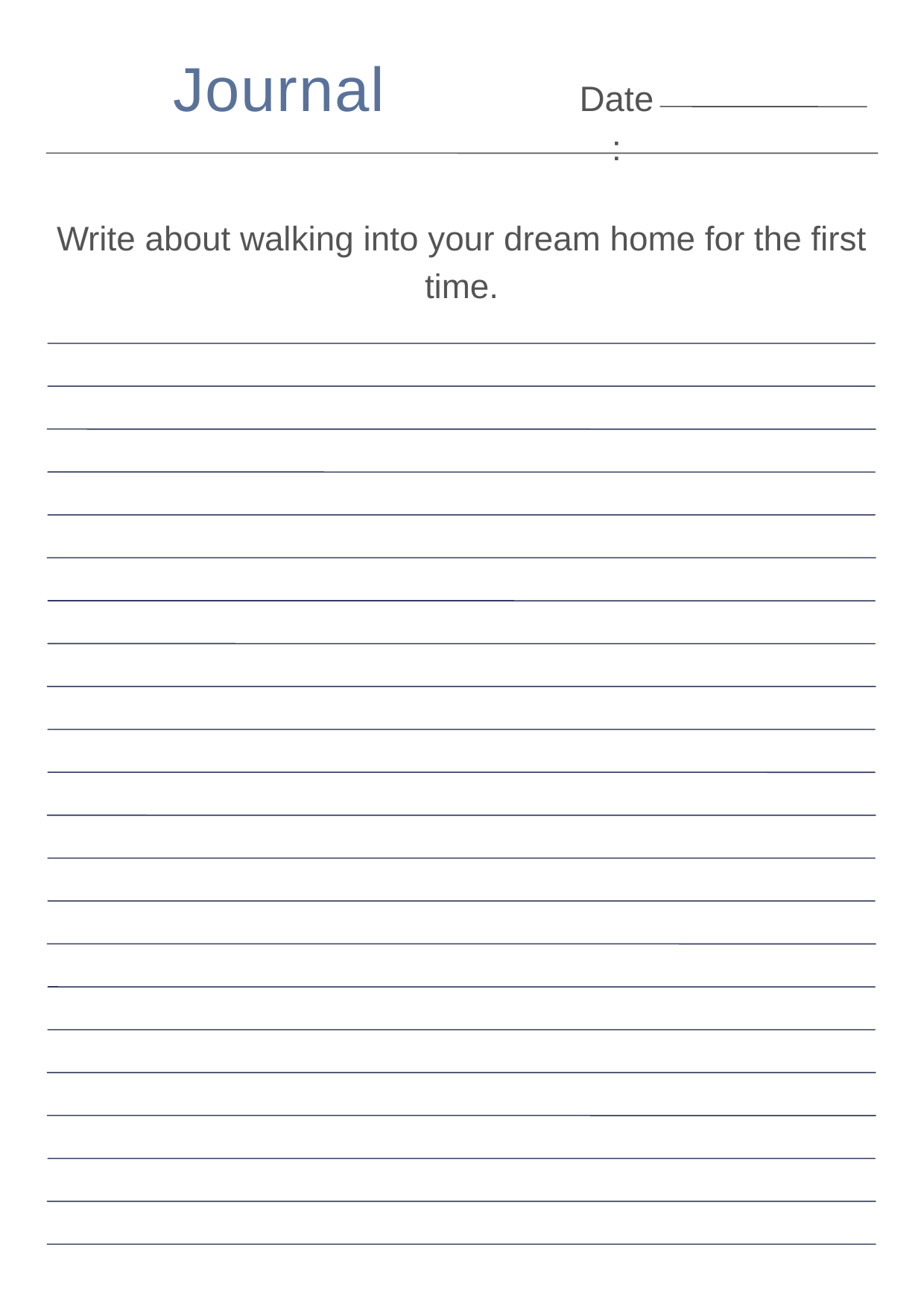

Journal
Date:

Write about walking into your dream home for the first time.